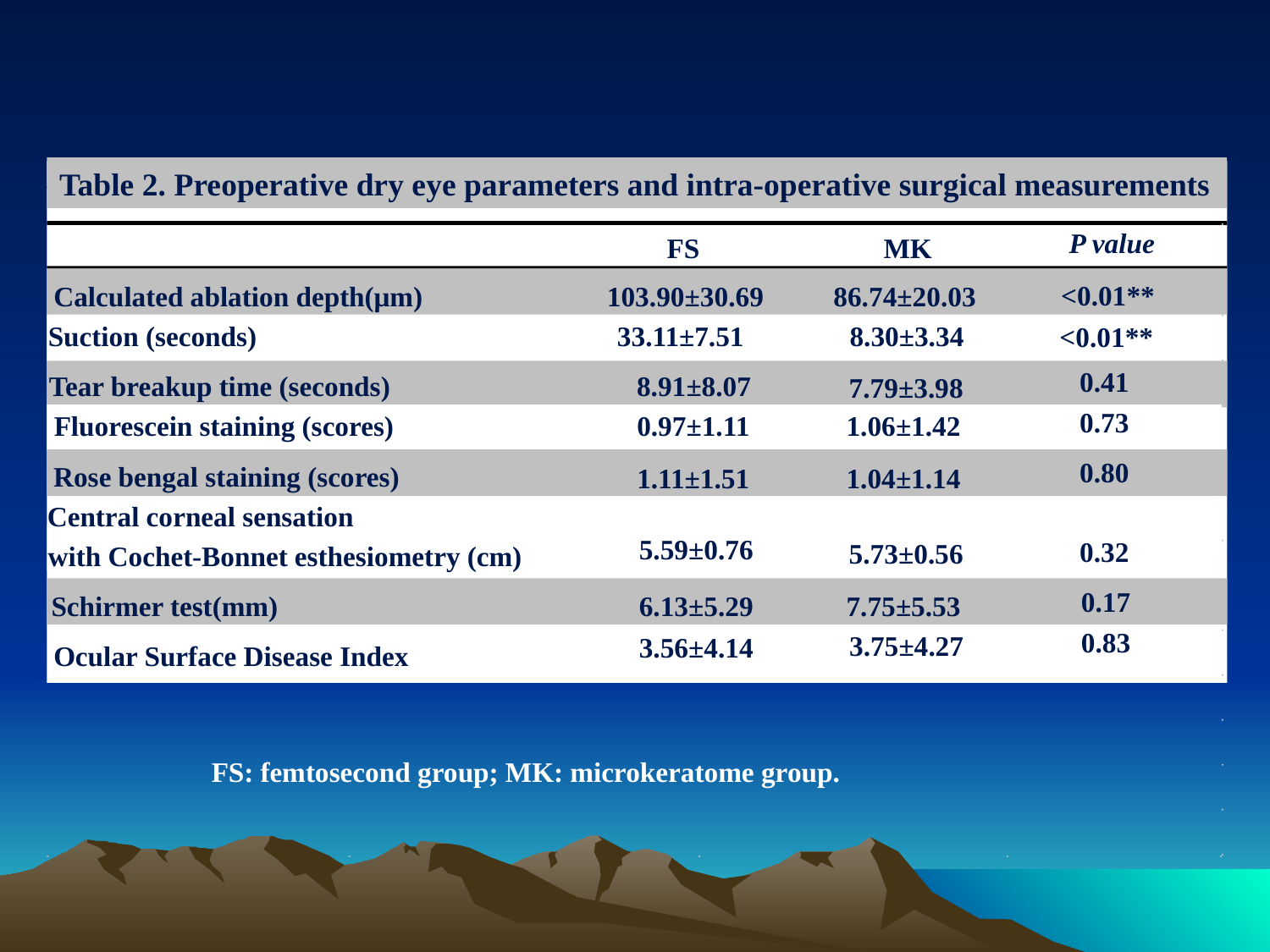

Table 2. Preoperative dry eye parameters and intra-operative surgical measurements

P value

            FS
       MK

<0.01**
Calculated ablation depth(μm)
103.90±30.69
86.74±20.03
<0.01**

Suction (seconds)
33.11±7.51
8.30±3.34
0.41

Tear breakup time (seconds)
8.91±8.07
7.79±3.98
0.73

Fluorescein staining (scores)
0.97±1.11
1.06±1.42
0.80

Rose bengal staining (scores)
1.11±1.51
1.04±1.14

Central corneal sensation

5.59±0.76

5.73±0.56

0.32

with Cochet-Bonnet esthesiometry (cm)

0.17

Schirmer test(mm)
6.13±5.29
7.75±5.53
0.83
3.75±4.27

3.56±4.14
Ocular Surface Disease Index

FS: femtosecond group; MK: microkeratome group.